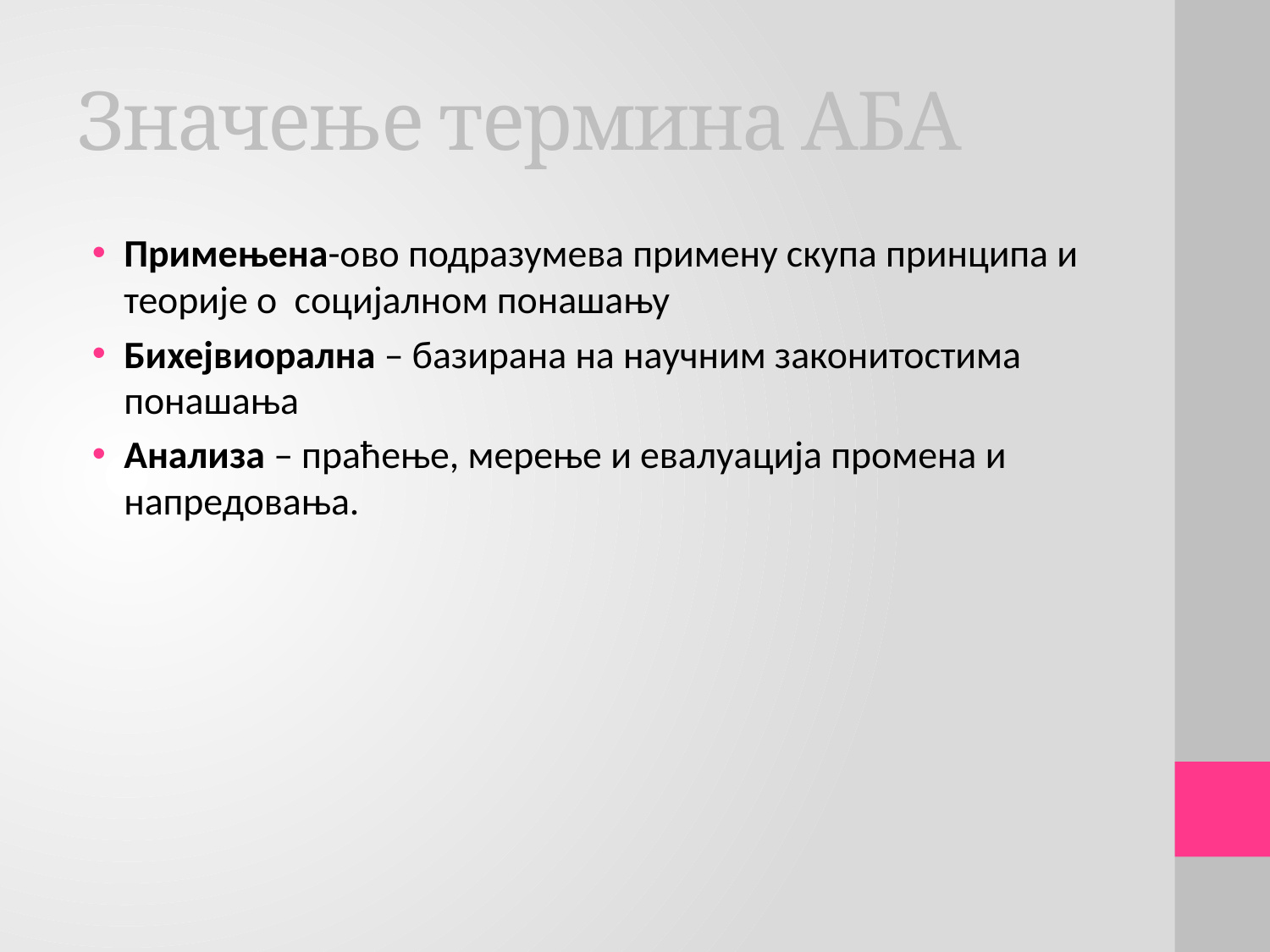

# Значење термина АБА
Примењена-ово подразумева примену скупа принципа и теорије о  социјалном понашању
Бихејвиорална – базирана на научним законитостима понашања
Анализа – праћење, мерење и евалуација промена и напредовања.